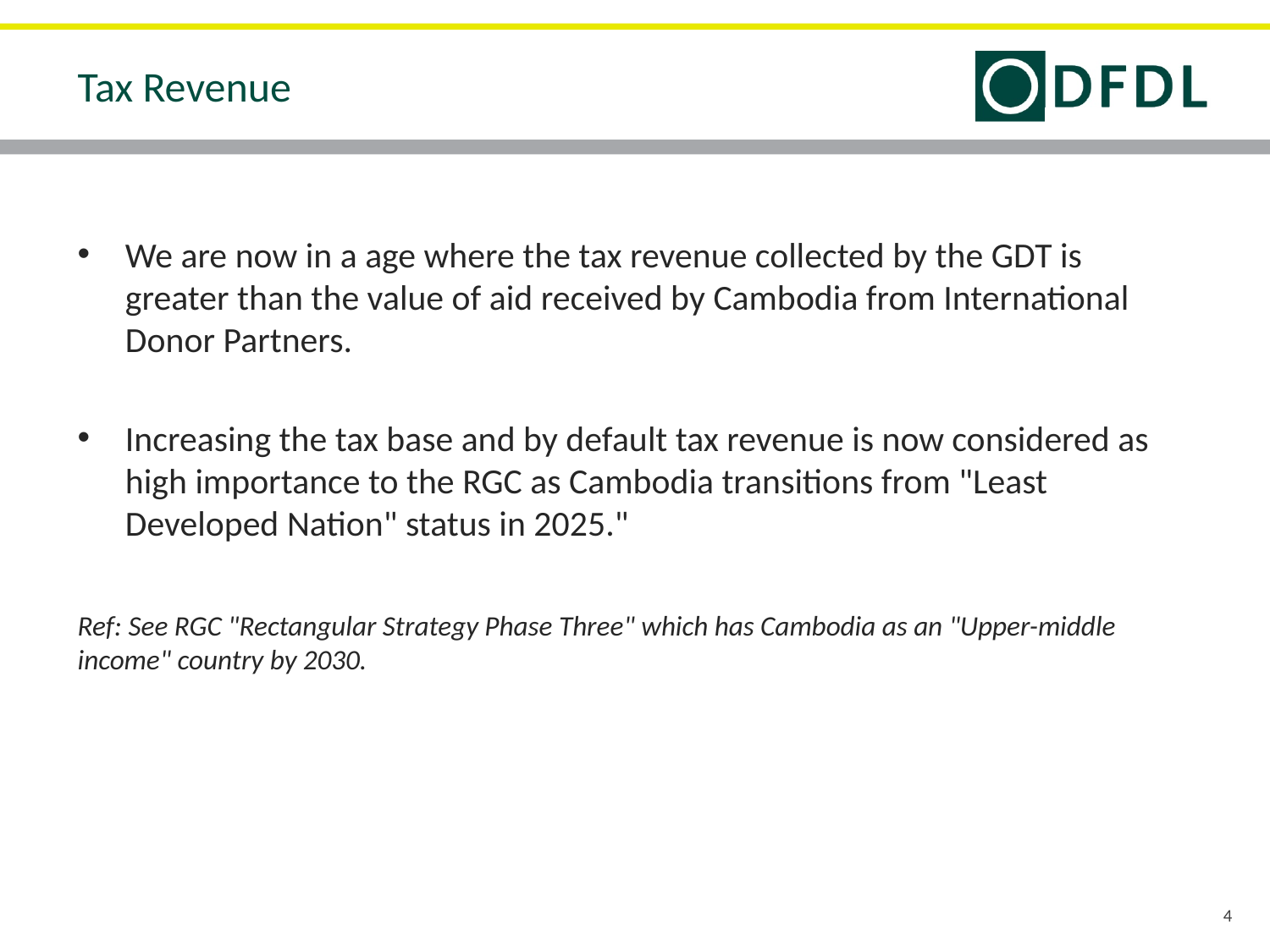

# Tax Revenue
We are now in a age where the tax revenue collected by the GDT is greater than the value of aid received by Cambodia from International Donor Partners.

Increasing the tax base and by default tax revenue is now considered as high importance to the RGC as Cambodia transitions from "Least Developed Nation" status in 2025."

Ref: See RGC "Rectangular Strategy Phase Three" which has Cambodia as an "Upper-middle income" country by 2030.

4